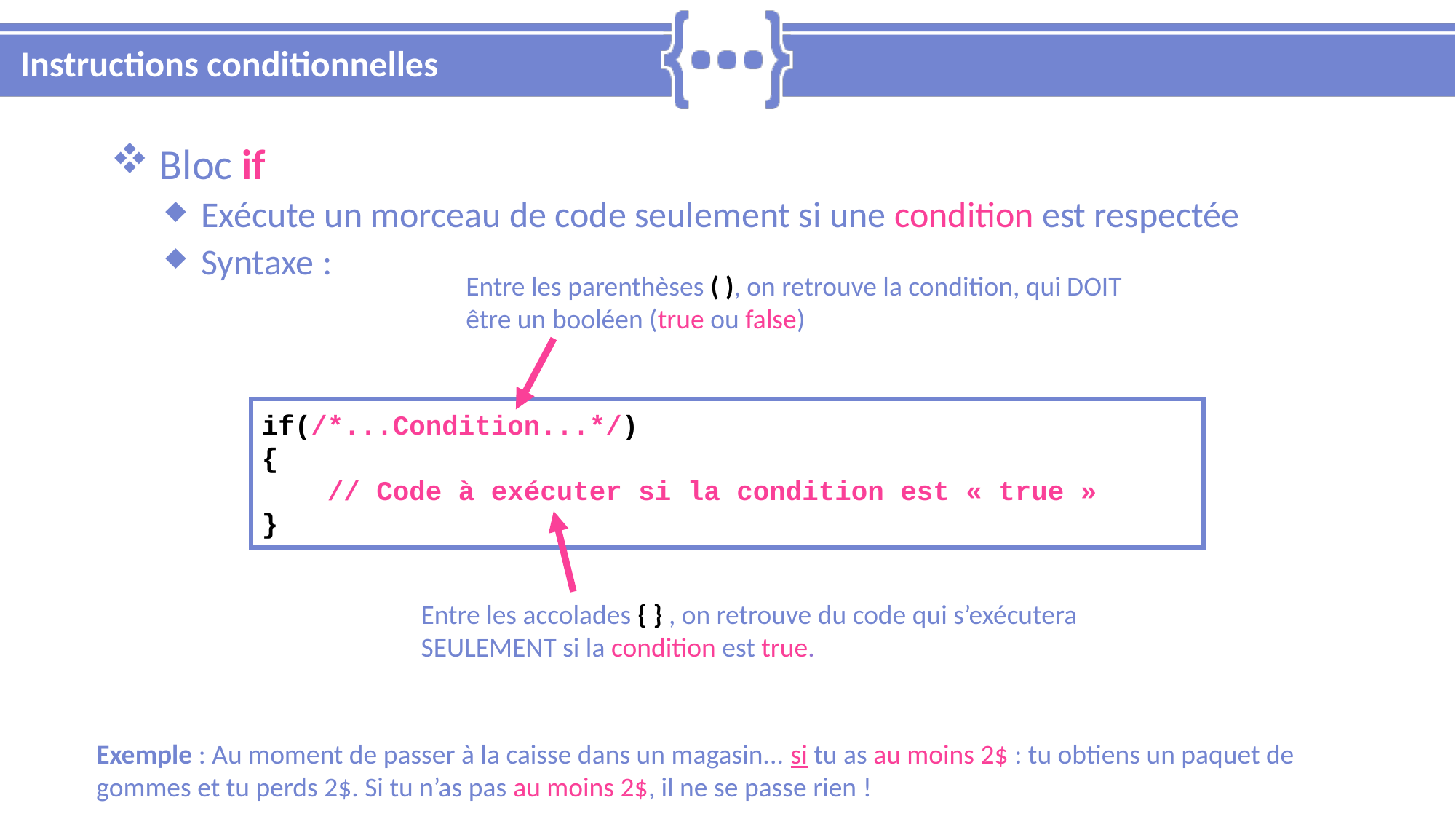

# Instructions conditionnelles
 Bloc if
 Exécute un morceau de code seulement si une condition est respectée
 Syntaxe :

Entre les parenthèses ( ), on retrouve la condition, qui DOIT être un booléen (true ou false)

if(/*...Condition...*/)
{
    // Code à exécuter si la condition est « true »
}
Entre les accolades { } , on retrouve du code qui s’exécutera SEULEMENT si la condition est true.
Exemple : Au moment de passer à la caisse dans un magasin... si tu as au moins 2$ : tu obtiens un paquet de gommes et tu perds 2$. Si tu n’as pas au moins 2$, il ne se passe rien !